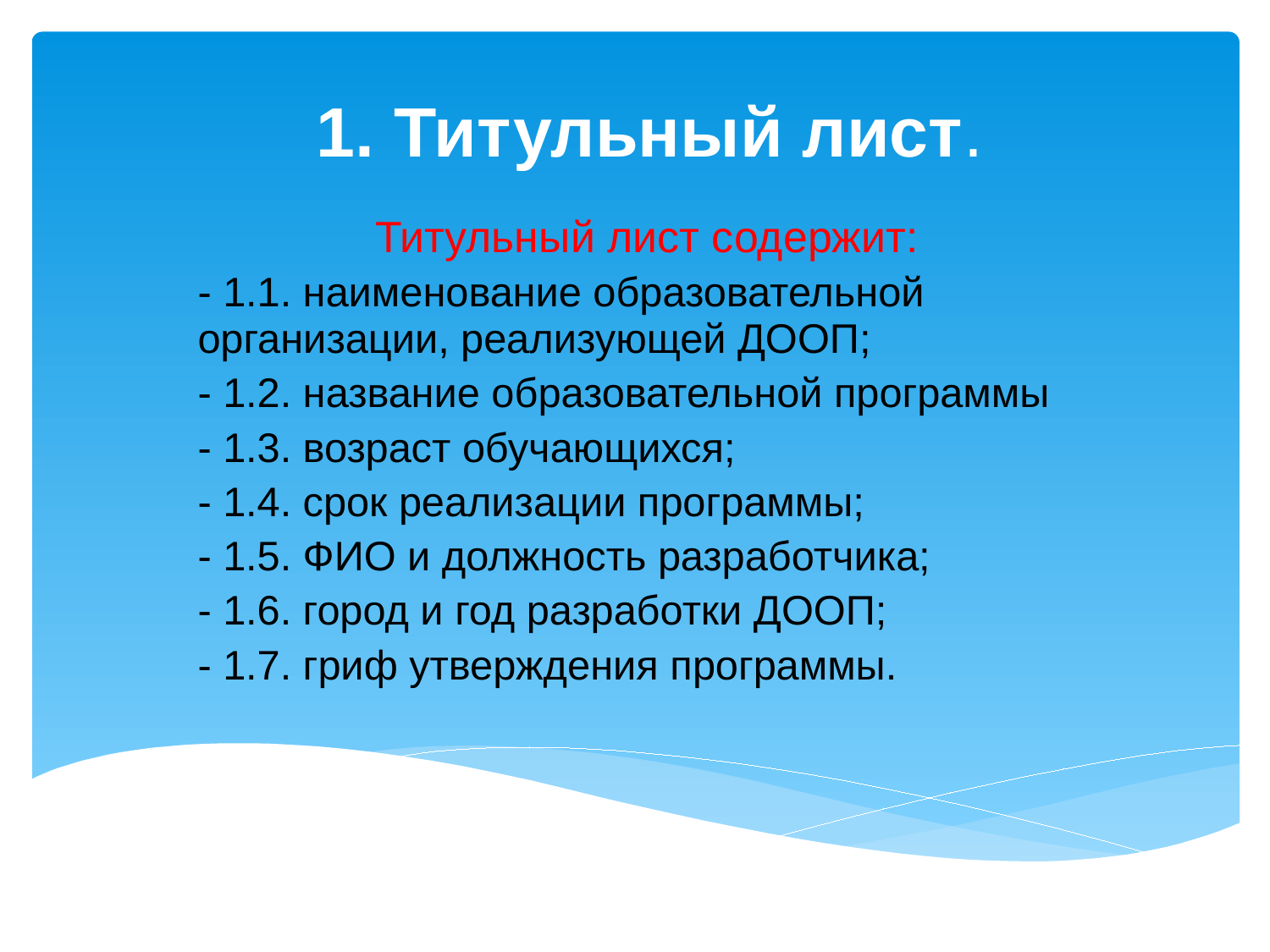

# 1. Титульный лист.
Титульный лист содержит:
- 1.1. наименование образовательной организации, реализующей ДООП;
- 1.2. название образовательной программы
- 1.3. возраст обучающихся;
- 1.4. срок реализации программы;
- 1.5. ФИО и должность разработчика;
- 1.6. город и год разработки ДООП;
- 1.7. гриф утверждения программы.